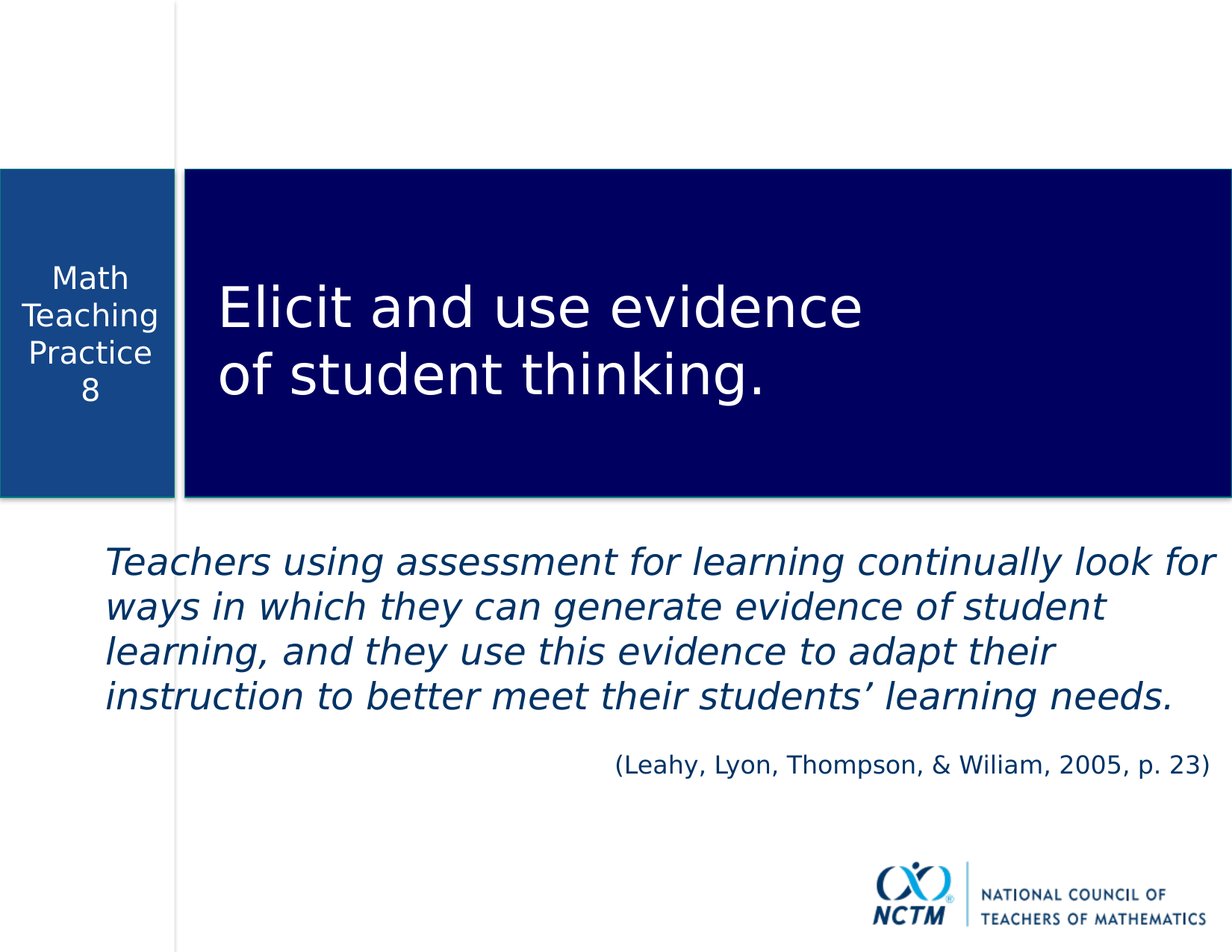

Math
Teaching
Practice
8
Elicit and use evidence
of student thinking.
Teachers using assessment for learning continually look for ways in which they can generate evidence of student learning, and they use this evidence to adapt their instruction to better meet their students’ learning needs.
(Leahy, Lyon, Thompson, & Wiliam, 2005, p. 23)